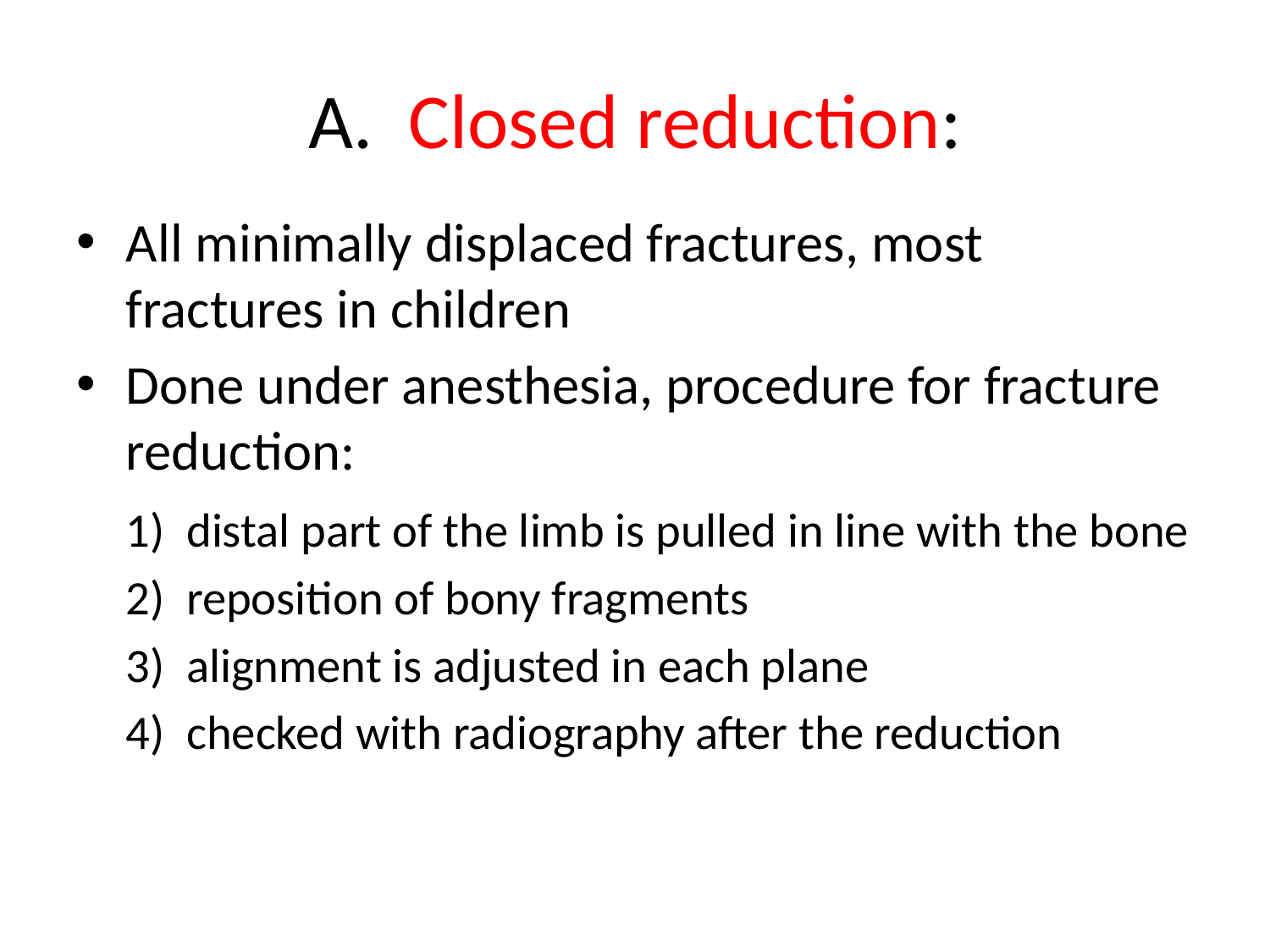

# A.  Closed reduction:
All minimally displaced fractures, most fractures in children
Done under anesthesia, procedure for fracture reduction:
	1)  distal part of the limb is pulled in line with the bone
	2)  reposition of bony fragments
	3)  alignment is adjusted in each plane
	4)  checked with radiography after the reduction